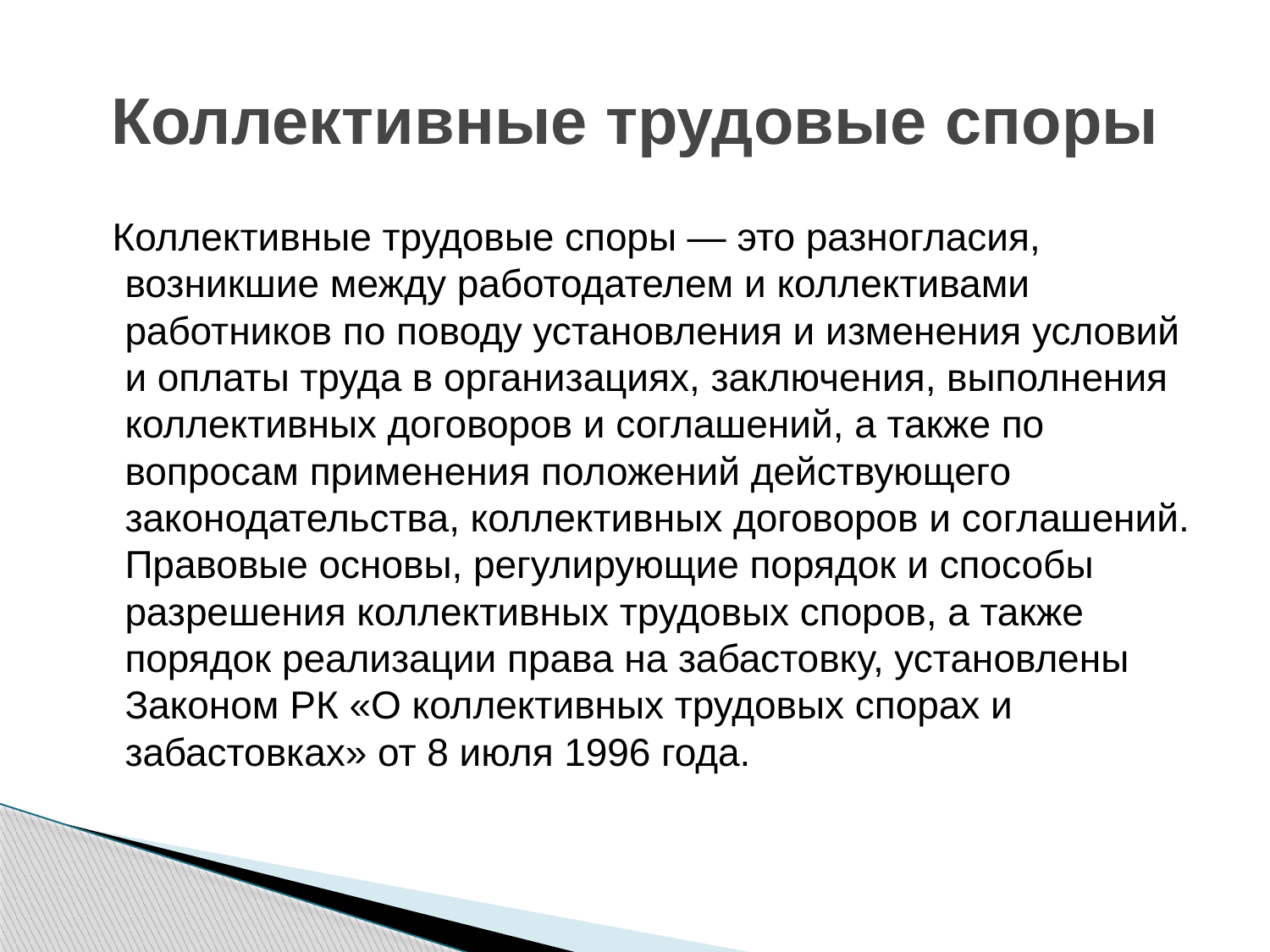

# Коллективные трудовые споры
  Коллективные трудовые споры — это разногласия, возникшие между работодателем и коллективами работников по поводу установления и изменения условий и оплаты труда в организациях, заключения, выполнения коллективных договоров и соглашений, а также по вопросам применения положений действующего законодательства, коллективных договоров и соглашений. Правовые основы, регулирующие порядок и способы разрешения коллективных трудовых споров, а также порядок реализации права на забастовку, установлены Законом РК «О коллективных трудовых спорах и забастовках» от 8 июля 1996 года.